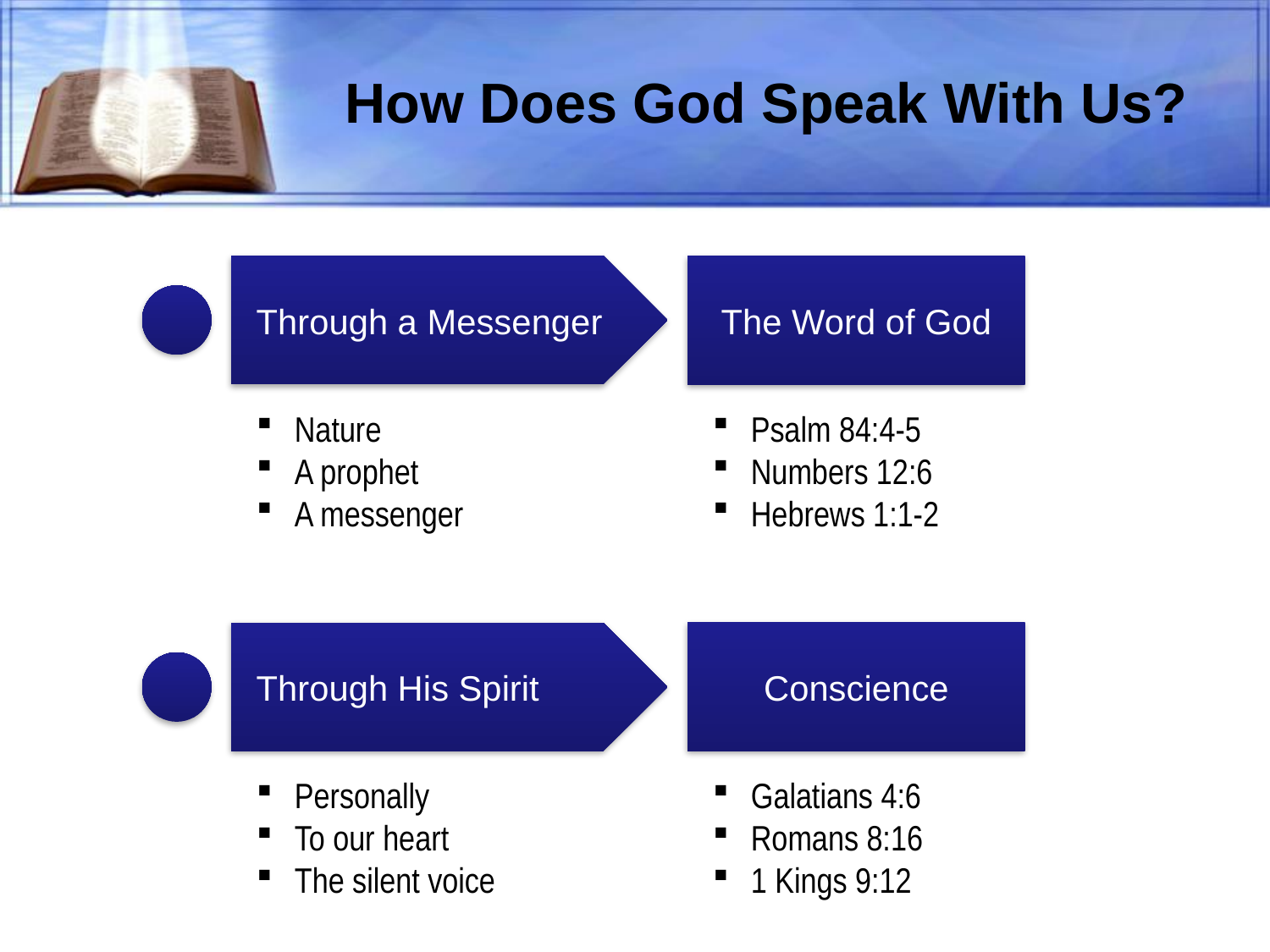

# How Does God Speak With Us?
Through a Messenger
The Word of God

Nature
A prophet
A messenger
Psalm 84:4-5
Numbers 12:6
Hebrews 1:1-2
Through His Spirit
Conscience

Personally
To our heart
The silent voice
Galatians 4:6
Romans 8:16
1 Kings 9:12